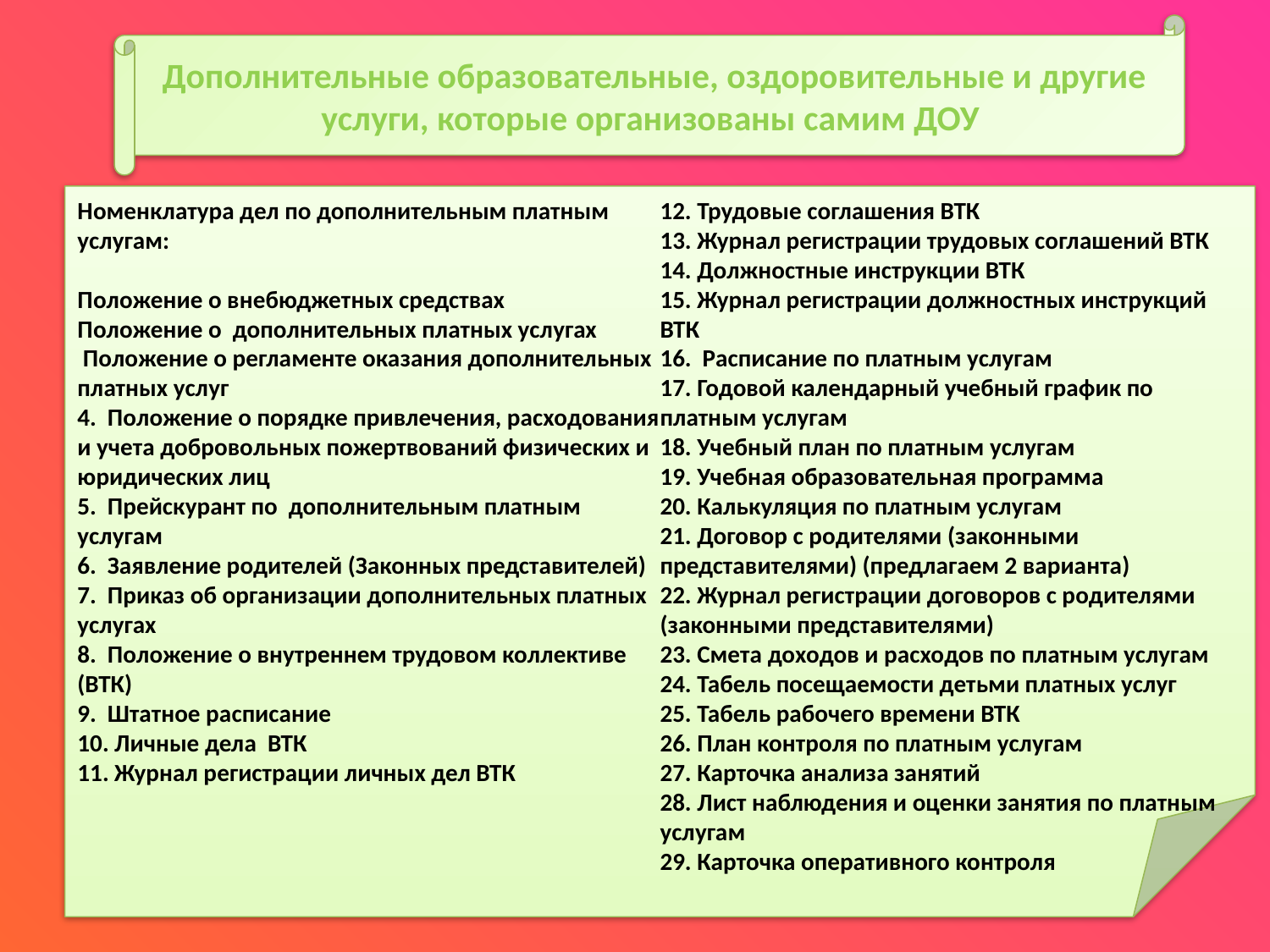

Дополнительные образовательные, оздоровительные и другие услуги, которые организованы самим ДОУ

Номенклатура дел по дополнительным платным услугам:

Положение о внебюджетных средствах
Положение о  дополнительных платных услугах
 Положение о регламенте оказания дополнительных платных услуг
4.  Положение о порядке привлечения, расходования и учета добровольных пожертвований физических и юридических лиц
5.  Прейскурант по  дополнительным платным услугам
6.  Заявление родителей (Законных представителей)
7.  Приказ об организации дополнительных платных услугах
8.  Положение о внутреннем трудовом коллективе (ВТК)
9.  Штатное расписание
10. Личные дела  ВТК
11. Журнал регистрации личных дел ВТК

12. Трудовые соглашения ВТК
13. Журнал регистрации трудовых соглашений ВТК
14. Должностные инструкции ВТК
15. Журнал регистрации должностных инструкций ВТК
16.  Расписание по платным услугам
17. Годовой календарный учебный график по платным услугам
18. Учебный план по платным услугам
19. Учебная образовательная программа
20. Калькуляция по платным услугам
21. Договор с родителями (законными представителями) (предлагаем 2 варианта)
22. Журнал регистрации договоров с родителями (законными представителями)
23. Смета доходов и расходов по платным услугам
24. Табель посещаемости детьми платных услуг
25. Табель рабочего времени ВТК
26. План контроля по платным услугам
27. Карточка анализа занятий
28. Лист наблюдения и оценки занятия по платным услугам
29. Карточка оперативного контроля